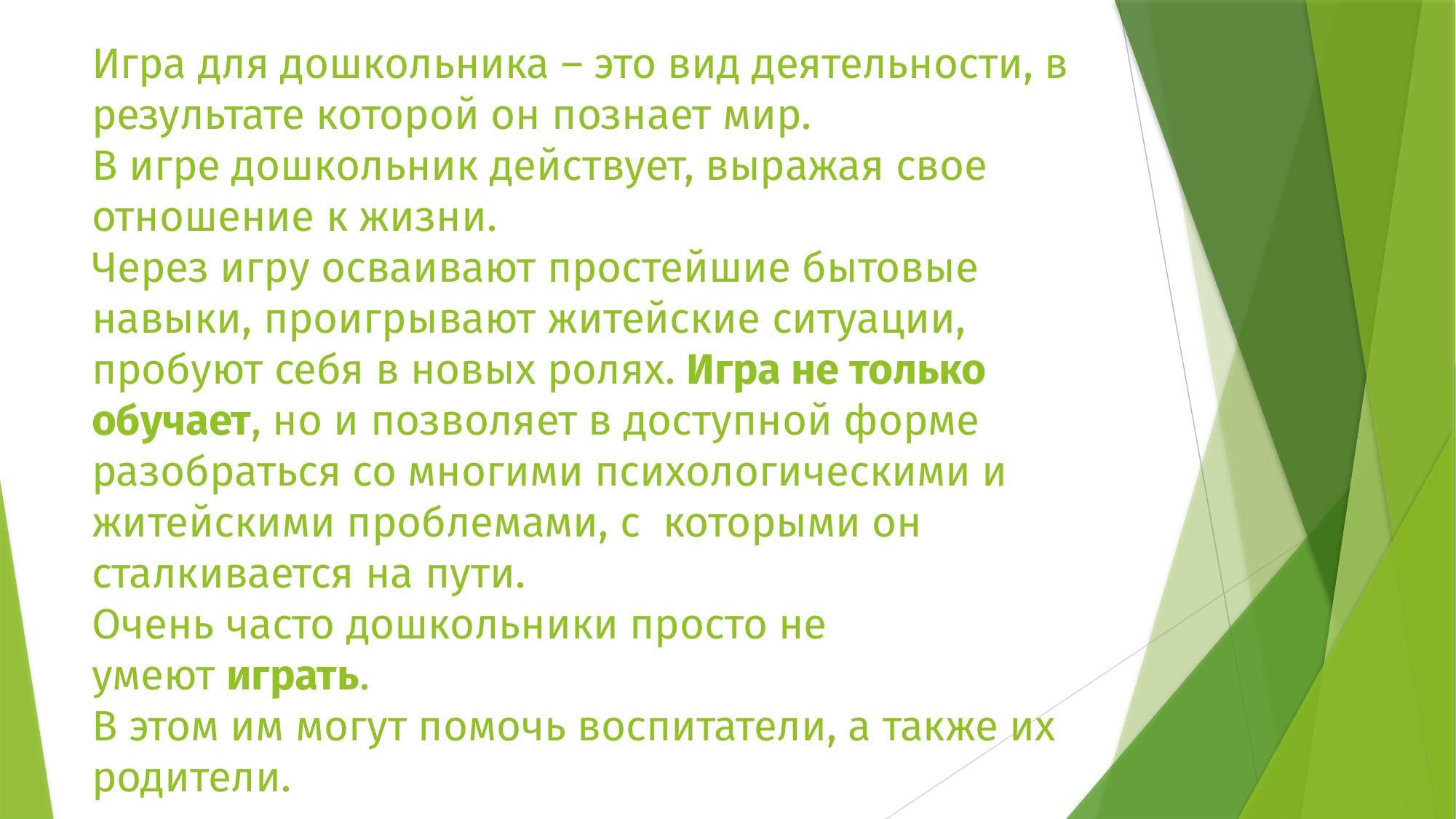

# Игра для дошкольника – это вид деятельности, в результате которой он познает мир. В игре дошкольник действует, выражая свое отношение к жизни. Через игру осваивают простейшие бытовые навыки, проигрывают житейские ситуации, пробуют себя в новых ролях. Игра не только обучает, но и позволяет в доступной форме разобраться со многими психологическими и житейскими проблемами, с  которыми он сталкивается на пути. Очень часто дошкольники просто не умеют играть. В этом им могут помочь воспитатели, а также их родители.